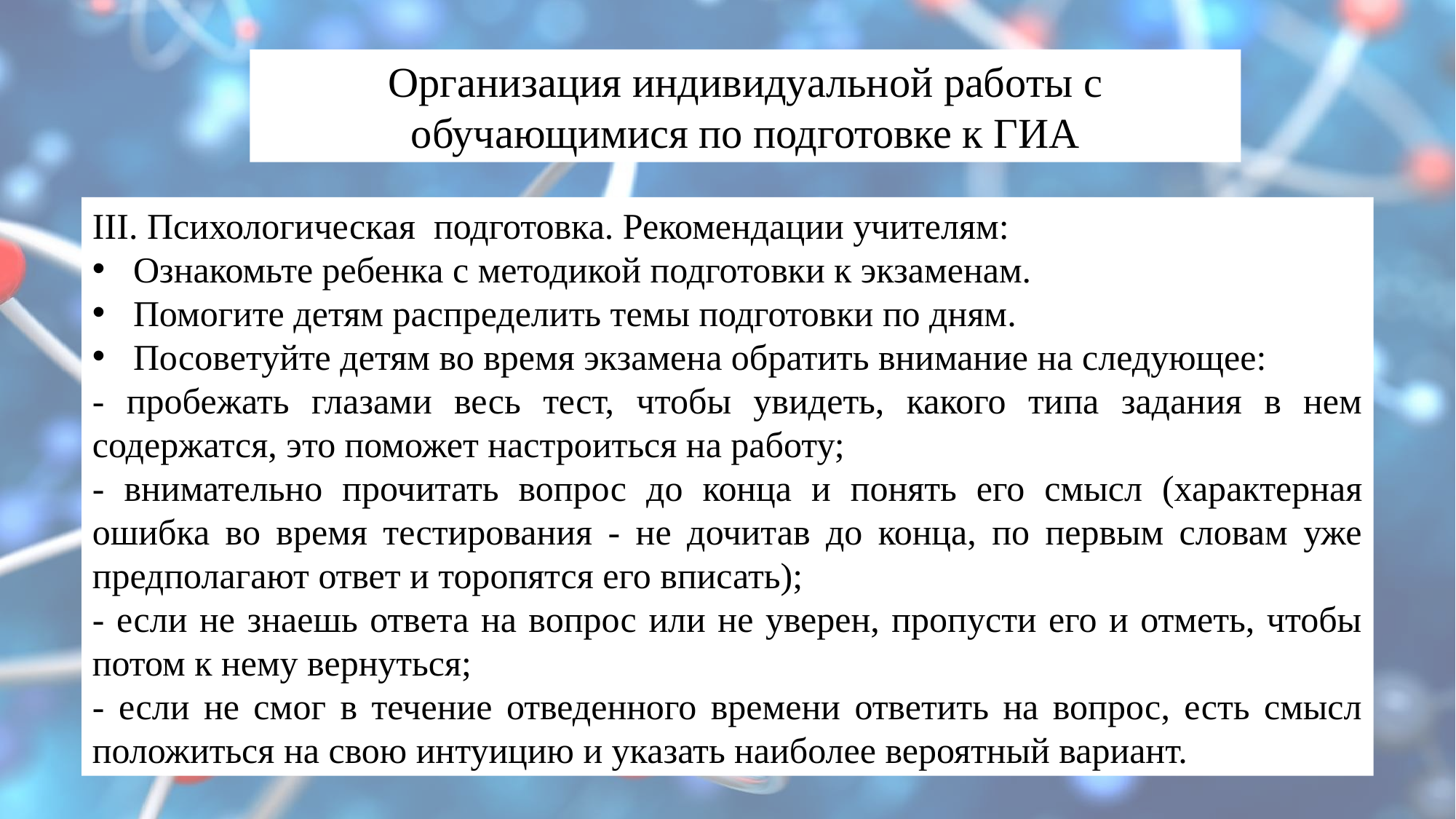

Организация индивидуальной работы с обучающимися по подготовке к ГИА
III. Психологическая  подготовка. Рекомендации учителям:
Ознакомьте ребенка с методикой подготовки к экзаменам.
Помогите детям распределить темы подготовки по дням.
Посоветуйте детям во время экзамена обратить внимание на следующее:
- пробежать глазами весь тест, чтобы увидеть, какого типа задания в нем содержатся, это поможет настроиться на работу;
- внимательно прочитать вопрос до конца и понять его смысл (характерная ошибка во время тестирования - не дочитав до конца, по первым словам уже предполагают ответ и торопятся его вписать);
- если не знаешь ответа на вопрос или не уверен, пропусти его и отметь, чтобы потом к нему вернуться;
- если не смог в течение отведенного времени ответить на вопрос, есть смысл положиться на свою интуицию и указать наиболее вероятный вариант.